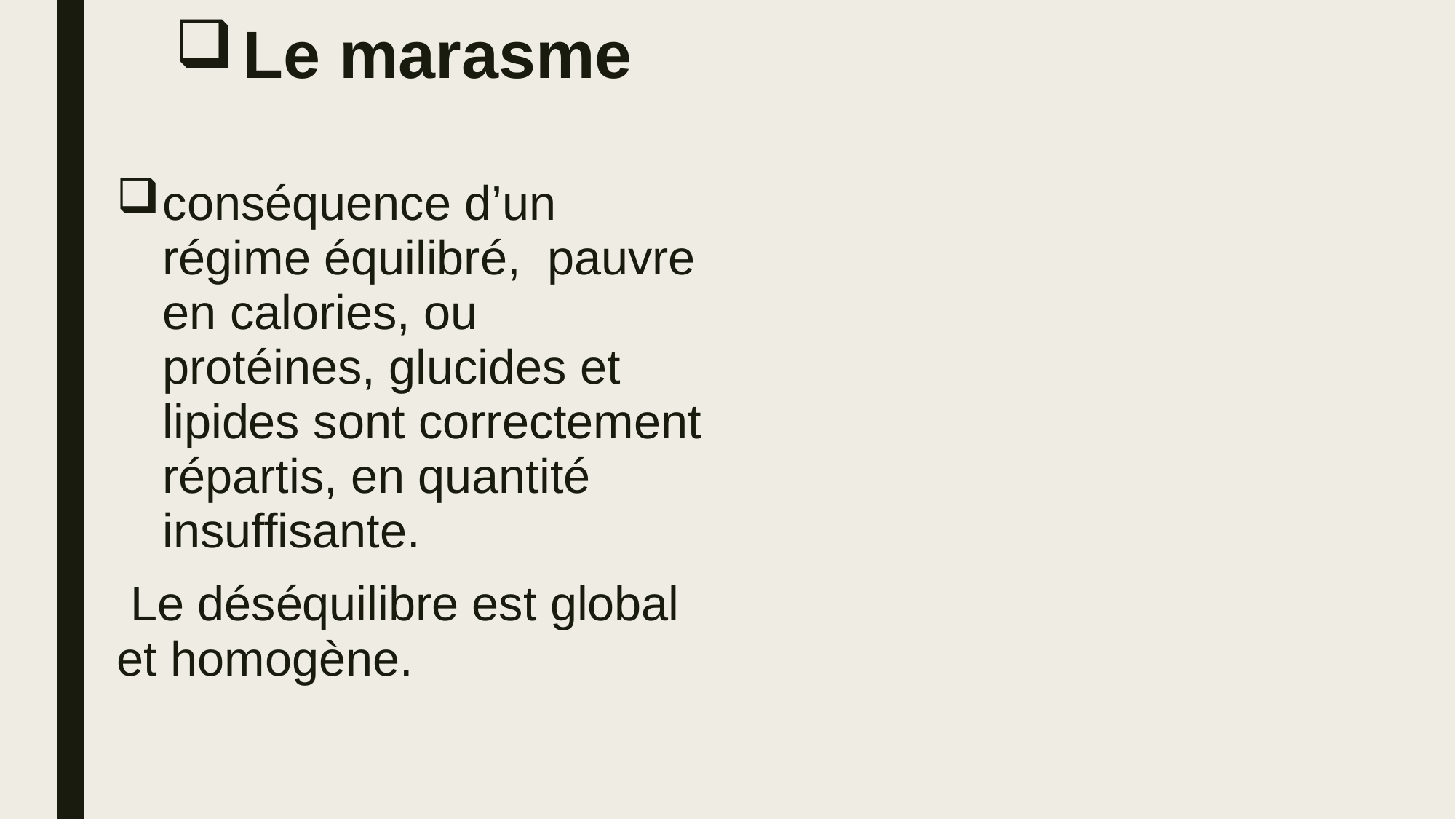

# Le marasme
conséquence d’un régime équilibré,  pauvre en calories, ou protéines, glucides et lipides sont correctement répartis, en quantité insuffisante.
 Le déséquilibre est global et homogène.